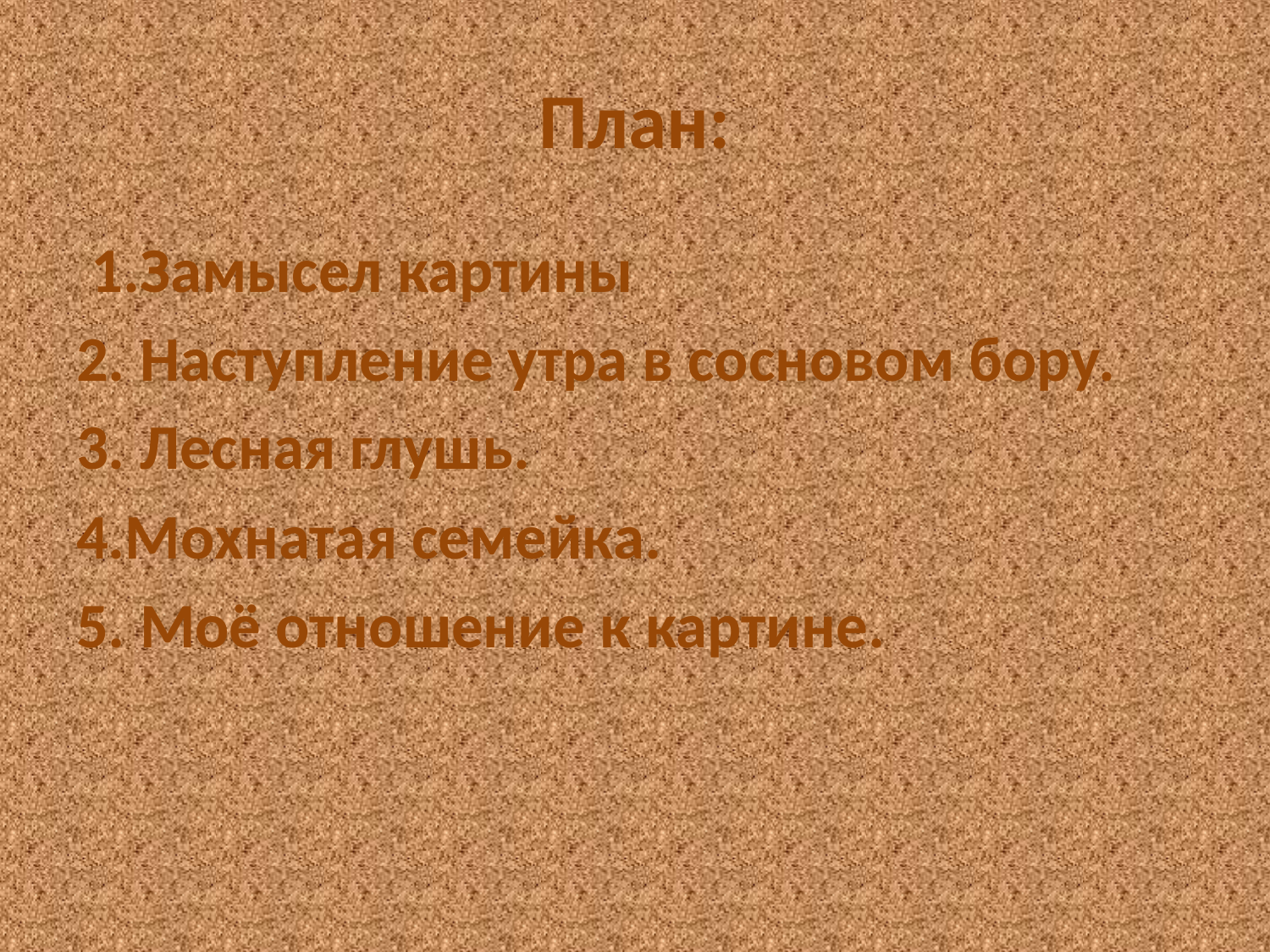

# План:
 1.Замысел картины
2. Наступление утра в сосновом бору.
3. Лесная глушь.
4.Мохнатая семейка.
5. Моё отношение к картине.